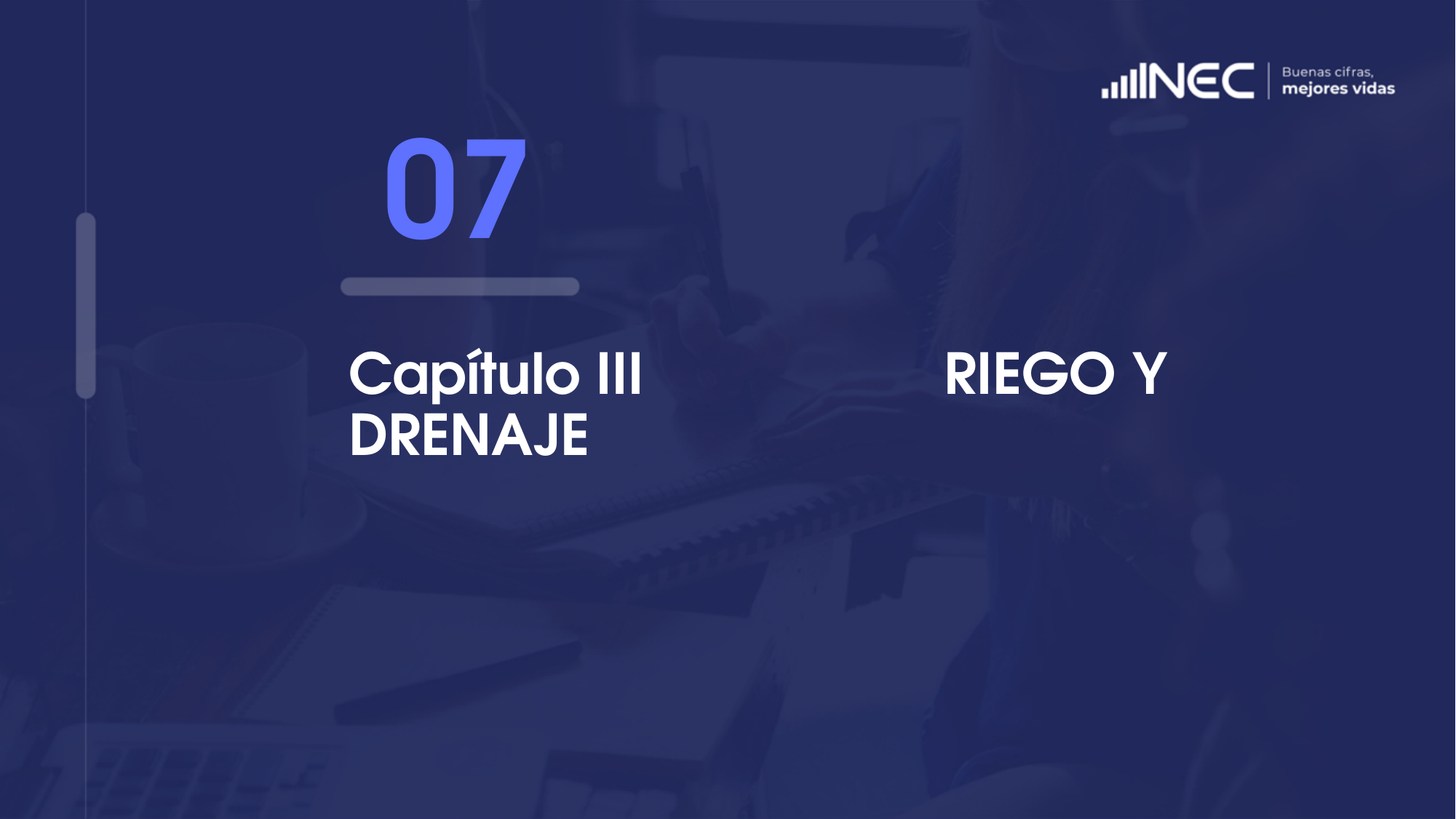

07
# Capítulo III                   RIEGO Y DRENAJE